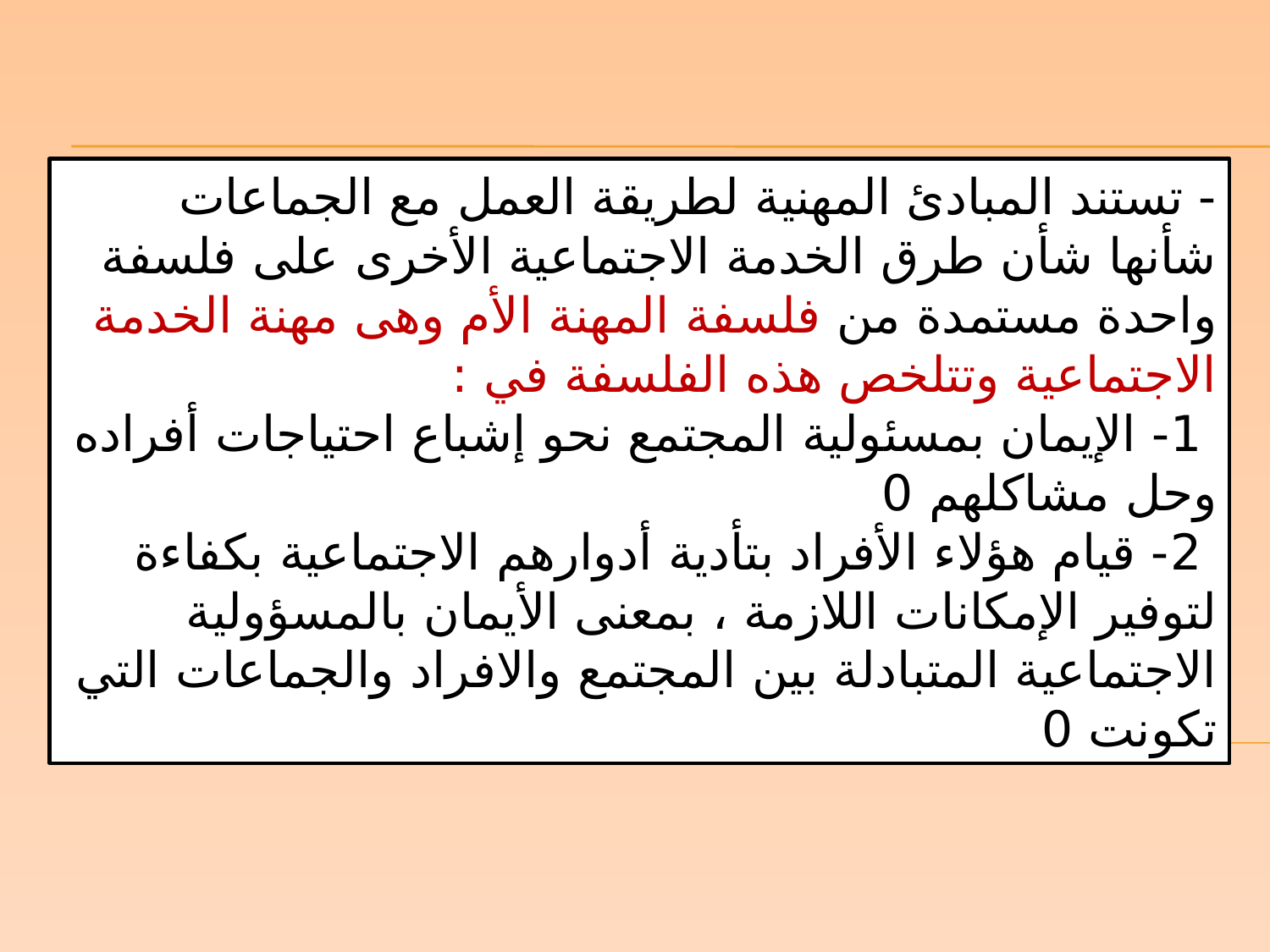

- تستند المبادئ المهنية لطريقة العمل مع الجماعات شأنها شأن طرق الخدمة الاجتماعية الأخرى على فلسفة واحدة مستمدة من فلسفة المهنة الأم وهى مهنة الخدمة الاجتماعية وتتلخص هذه الفلسفة في :
 1- الإيمان بمسئولية المجتمع نحو إشباع احتياجات أفراده وحل مشاكلهم 0
 2- قيام هؤلاء الأفراد بتأدية أدوارهم الاجتماعية بكفاءة لتوفير الإمكانات اللازمة ، بمعنى الأيمان بالمسؤولية الاجتماعية المتبادلة بين المجتمع والافراد والجماعات التي تكونت 0